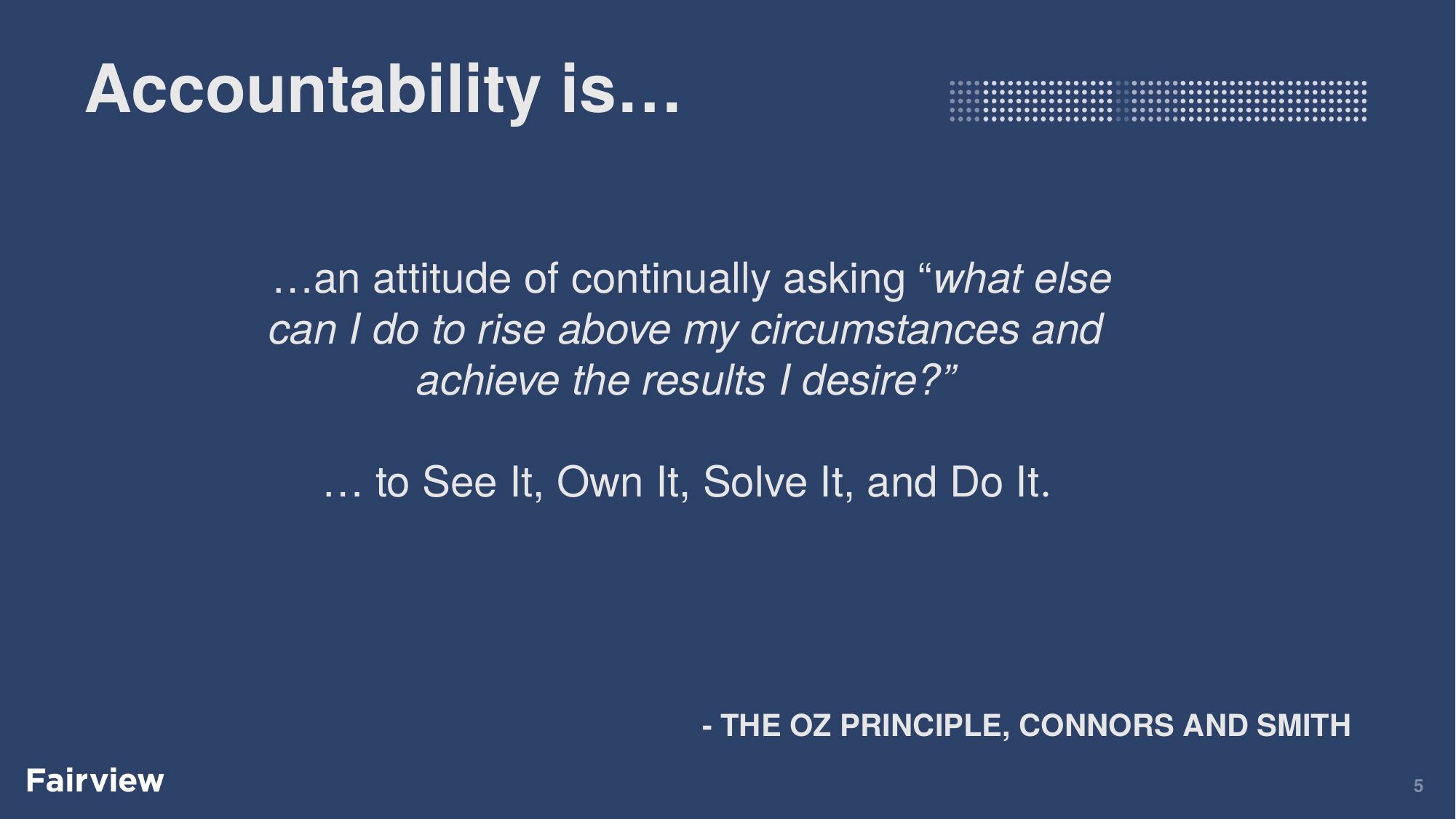

# Accountability is…

 …an attitude of continually asking “what else can I do to rise above my circumstances and achieve the results I desire?”

… to See It, Own It, Solve It, and Do It.

- The Oz Principle, Connors and Smith
5